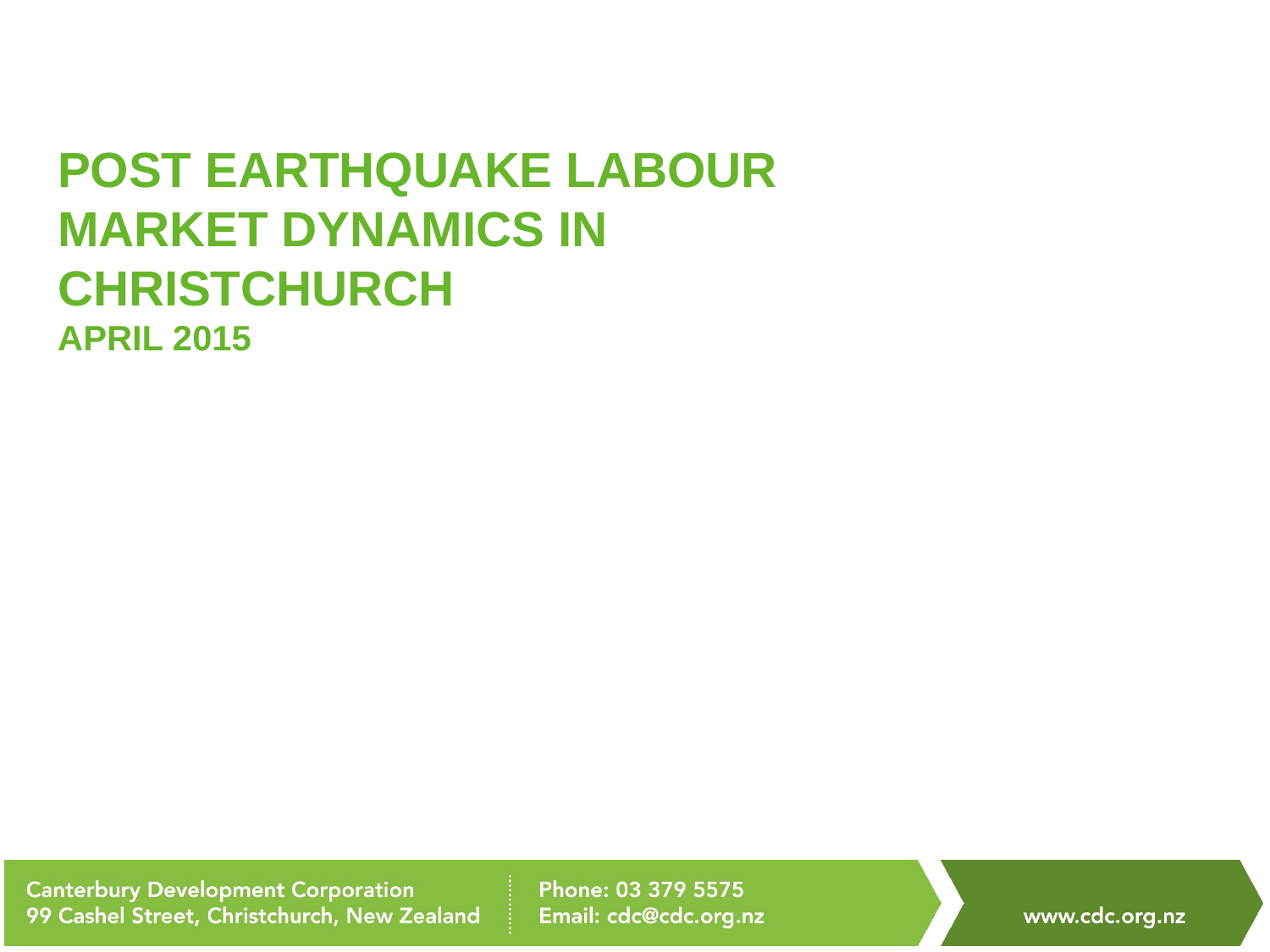

# Post Earthquake Labour Market Dynamics in christchurch April 2015